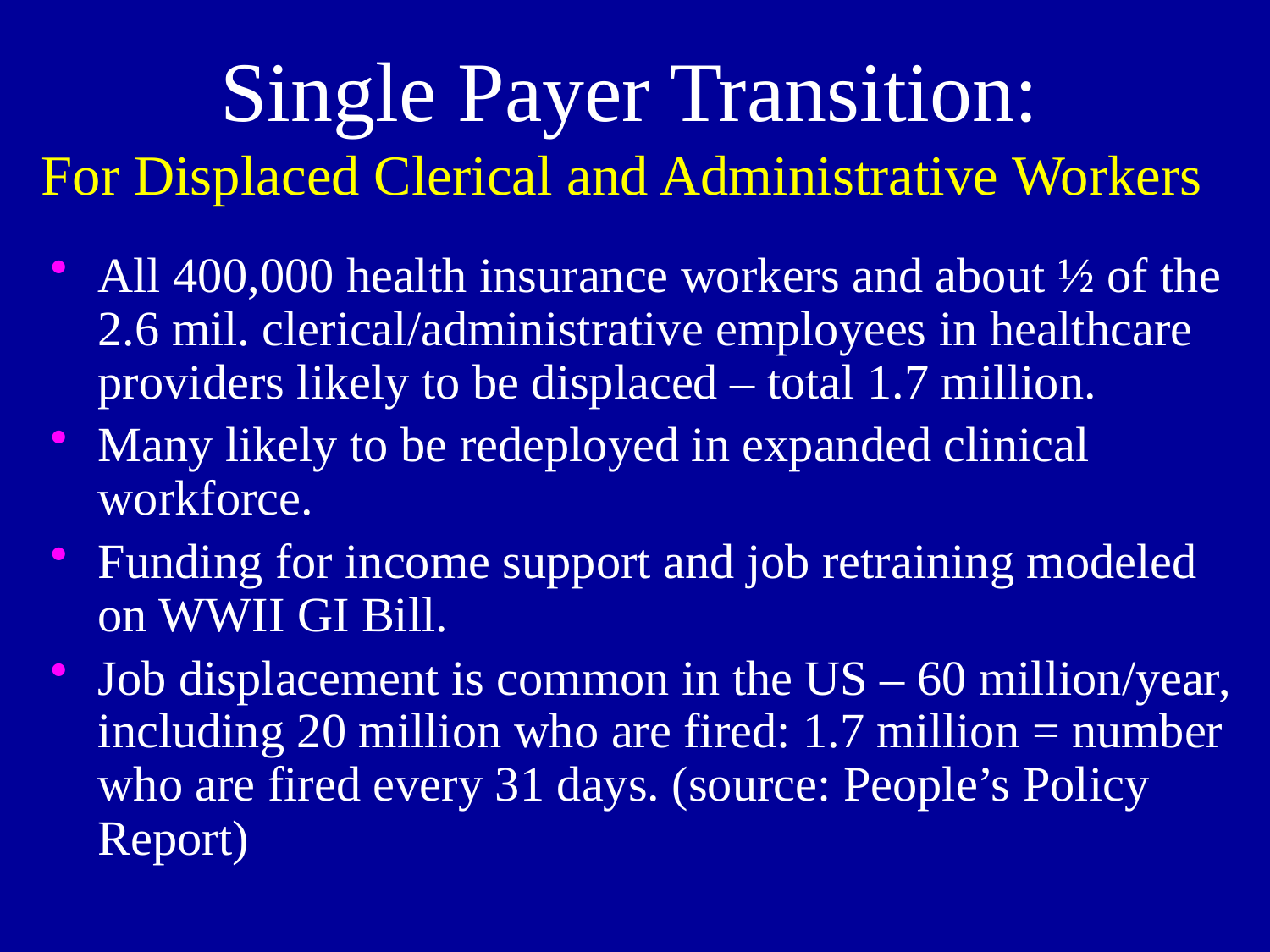

Single Payer Transition:
For Displaced Clerical and Administrative Workers
All 400,000 health insurance workers and about ½ of the 2.6 mil. clerical/administrative employees in healthcare providers likely to be displaced – total 1.7 million.
Many likely to be redeployed in expanded clinical workforce.
Funding for income support and job retraining modeled on WWII GI Bill.
Job displacement is common in the US – 60 million/year, including 20 million who are fired: 1.7 million = number who are fired every 31 days. (source: People’s Policy Report)